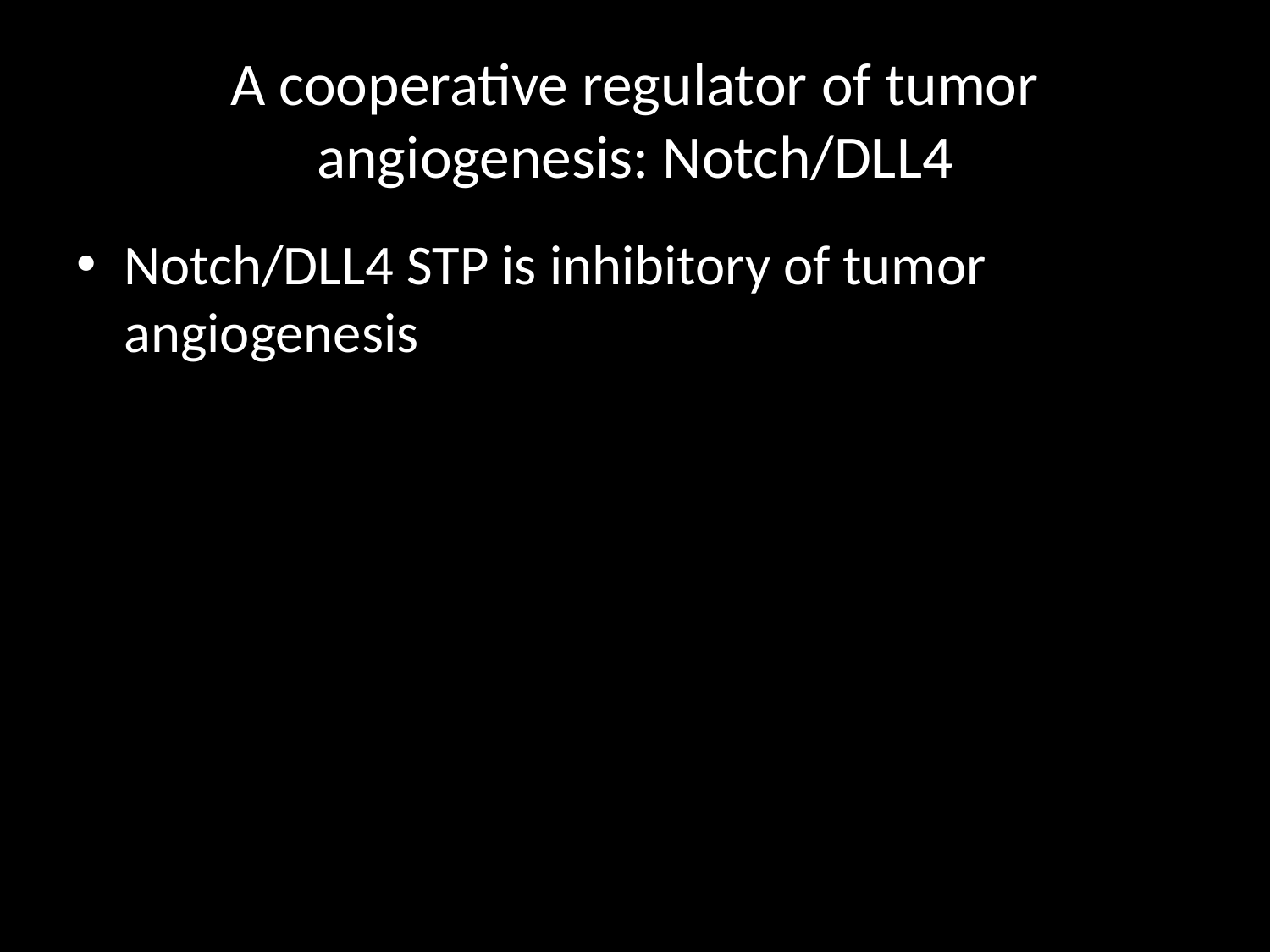

# A cooperative regulator of tumor angiogenesis: Notch/DLL4
Notch/DLL4 STP is inhibitory of tumor angiogenesis